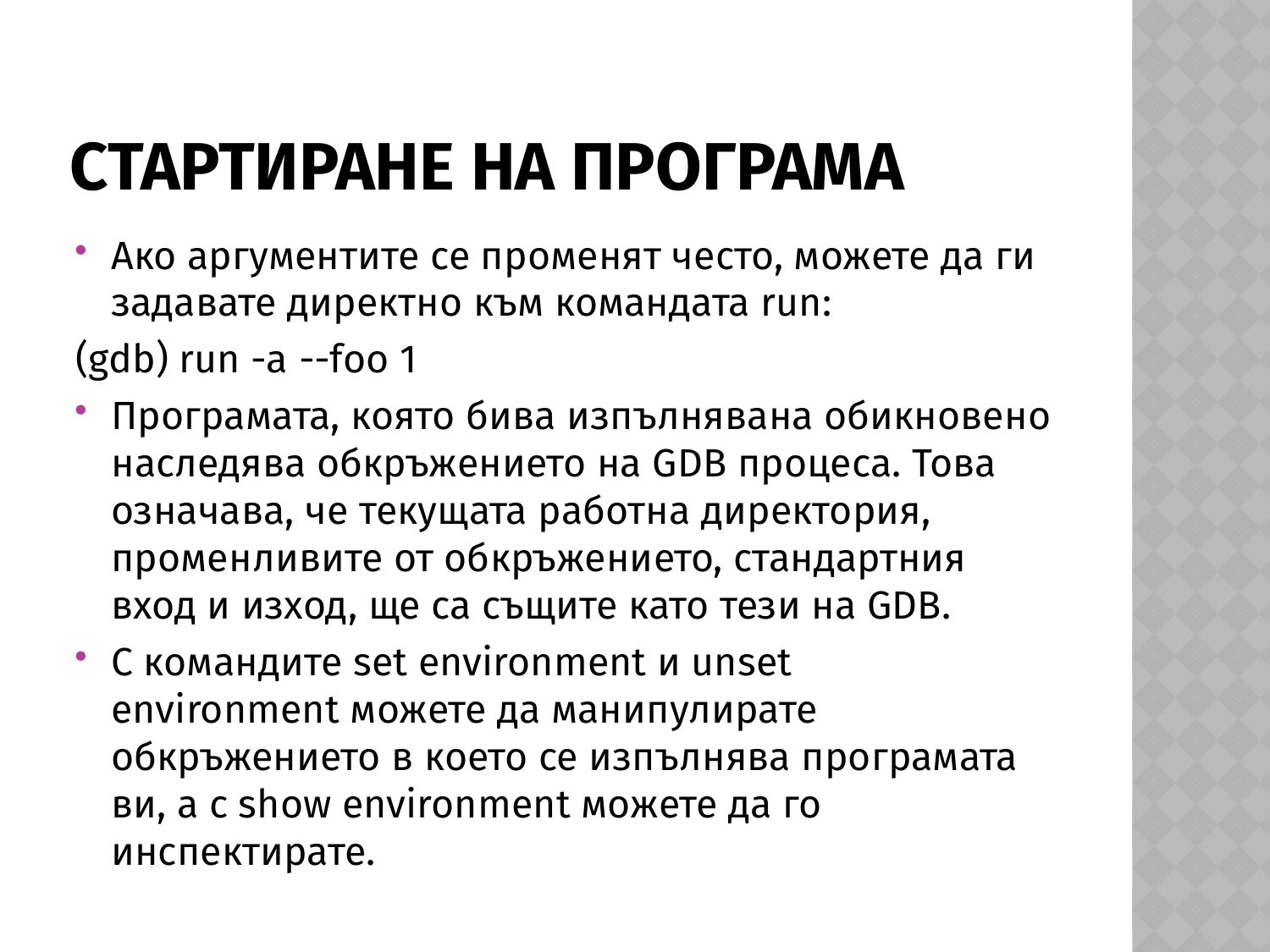

# Стартиране на програма
Ако аргументите се променят често, можете да ги задавате директно към командата run:
(gdb) run -a --foo 1
Програмата, която бива изпълнявана обикновено наследява обкръжението на GDB процеса. Това означава, че текущата работна директория, променливите от обкръжението, стандартния вход и изход, ще са същите като тези на GDB.
С командите set environment и unset environment можете да манипулирате обкръжението в което се изпълнява програмата ви, а с show environment можете да го инспектирате.